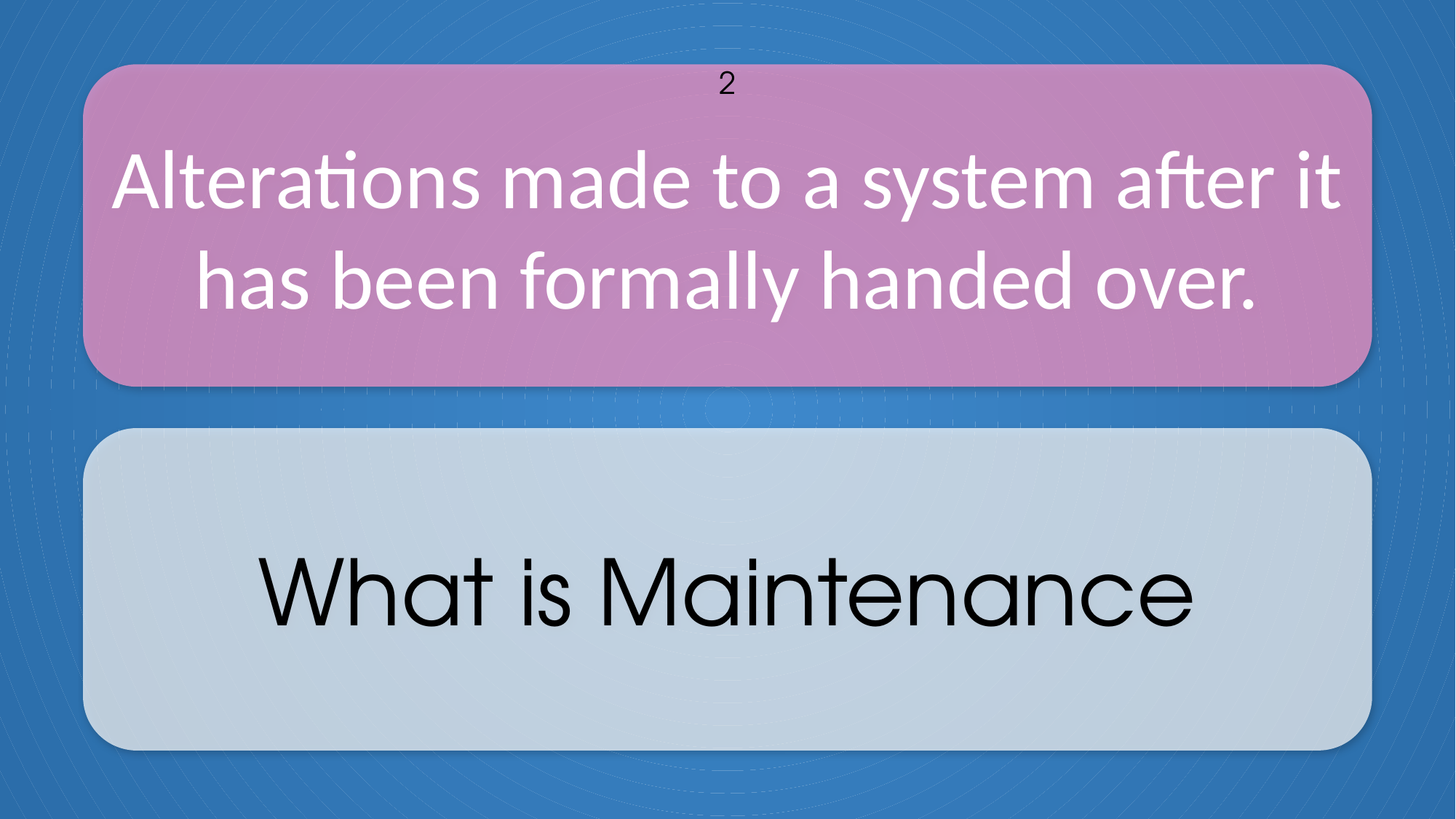

Alterations made to a system after it has been formally handed over.
2
What is Maintenance